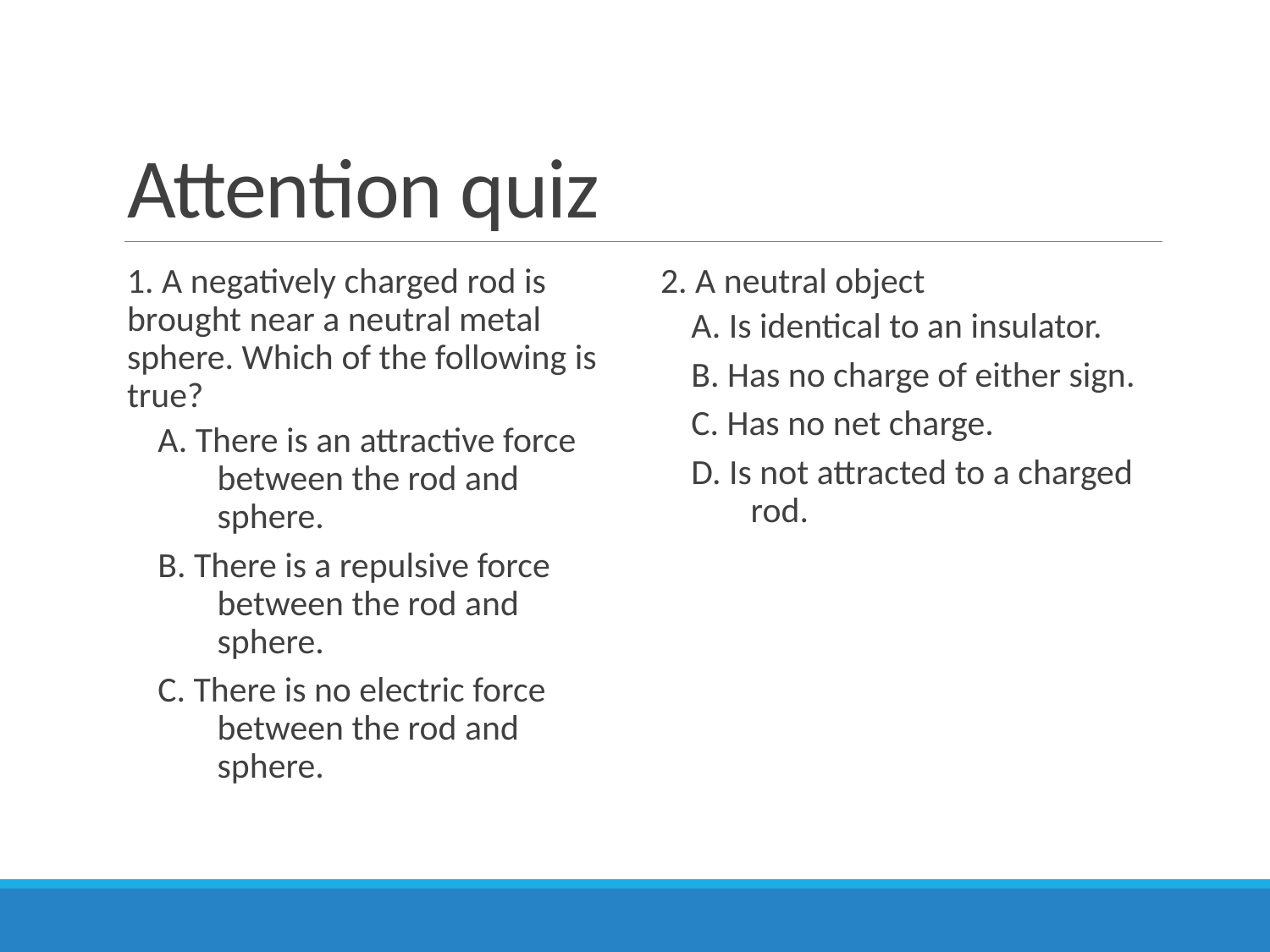

# Attention quiz
1. A negatively charged rod is brought near a neutral metal sphere. Which of the following is true?
A. There is an attractive force between the rod and sphere.
B. There is a repulsive force between the rod and sphere.
C. There is no electric force between the rod and sphere.

2. A neutral object
A. Is identical to an insulator.
B. Has no charge of either sign.
C. Has no net charge.
D. Is not attracted to a charged rod.